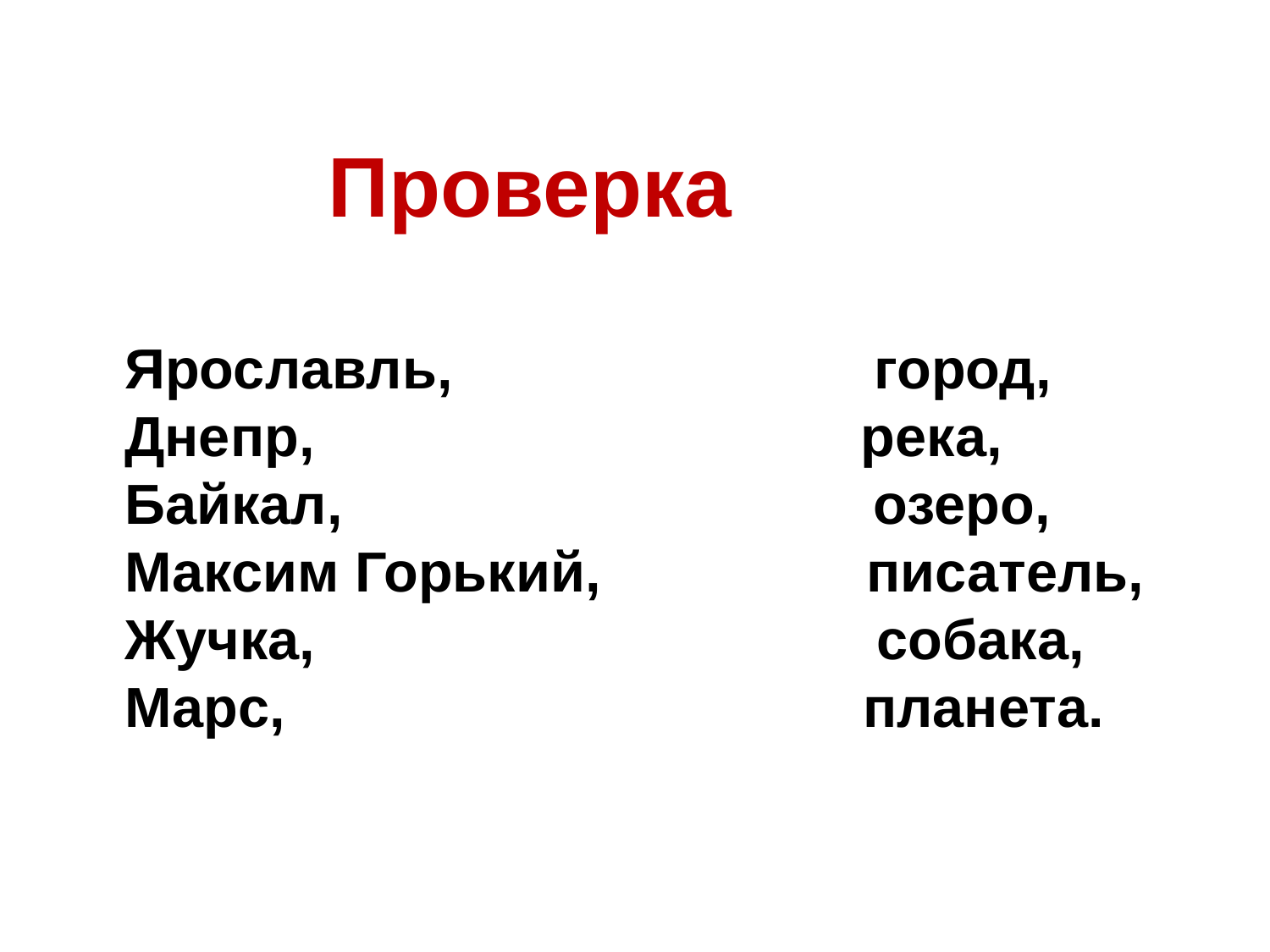

Проверка
Ярославль,                           город,
Днепр,                                   река,
Байкал,                                  озеро,
Максим Горький,                 писатель,
Жучка,                                    собака,
Марс,                                     планета.